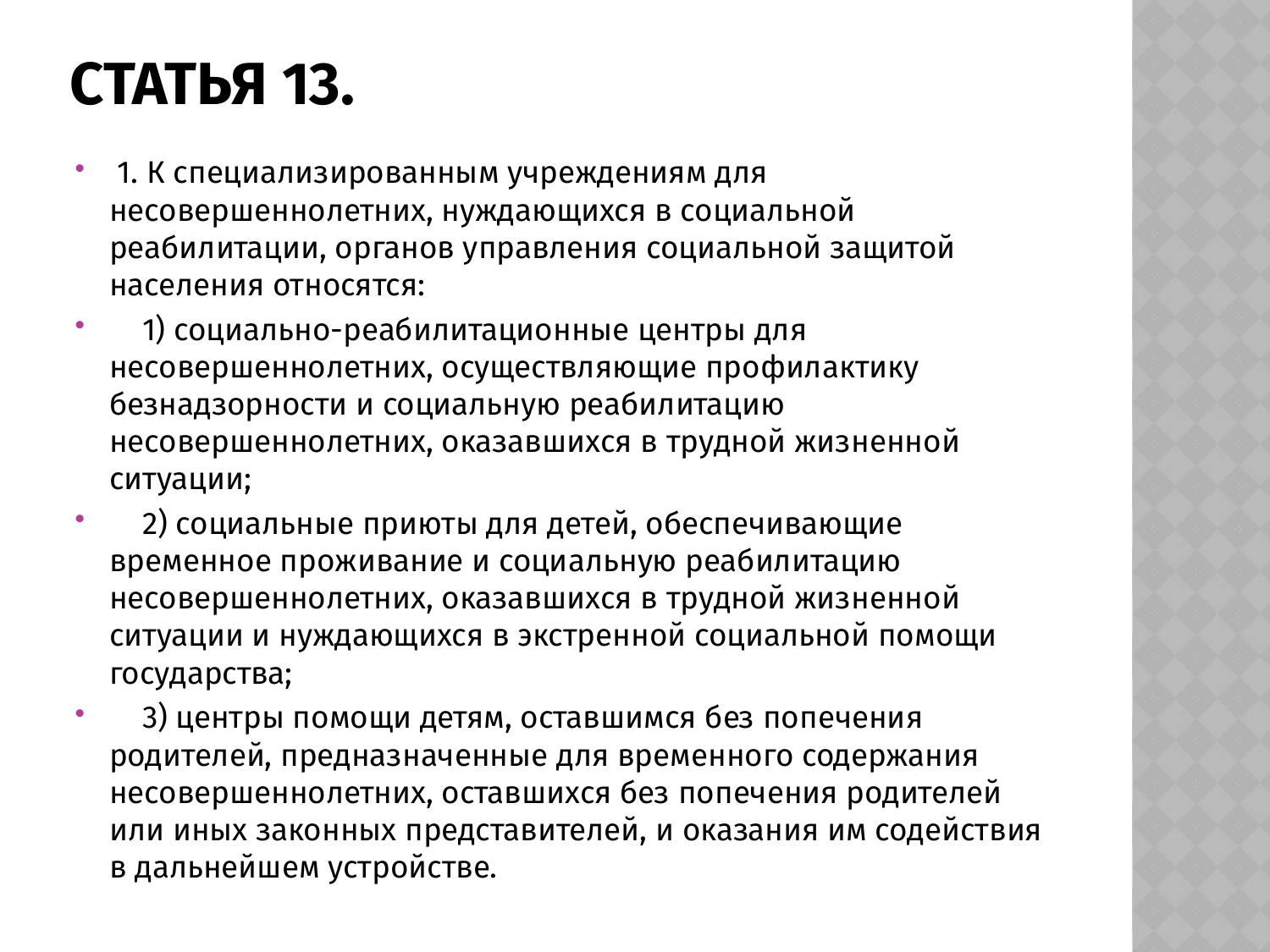

# Статья 13.
 1. К специализированным учреждениям для несовершеннолетних, нуждающихся в социальной реабилитации, органов управления социальной защитой населения относятся:
    1) социально-реабилитационные центры для несовершеннолетних, осуществляющие профилактику безнадзорности и социальную реабилитацию несовершеннолетних, оказавшихся в трудной жизненной ситуации;
    2) социальные приюты для детей, обеспечивающие временное проживание и социальную реабилитацию несовершеннолетних, оказавшихся в трудной жизненной ситуации и нуждающихся в экстренной социальной помощи государства;
    3) центры помощи детям, оставшимся без попечения родителей, предназначенные для временного содержания несовершеннолетних, оставшихся без попечения родителей или иных законных представителей, и оказания им содействия в дальнейшем устройстве.